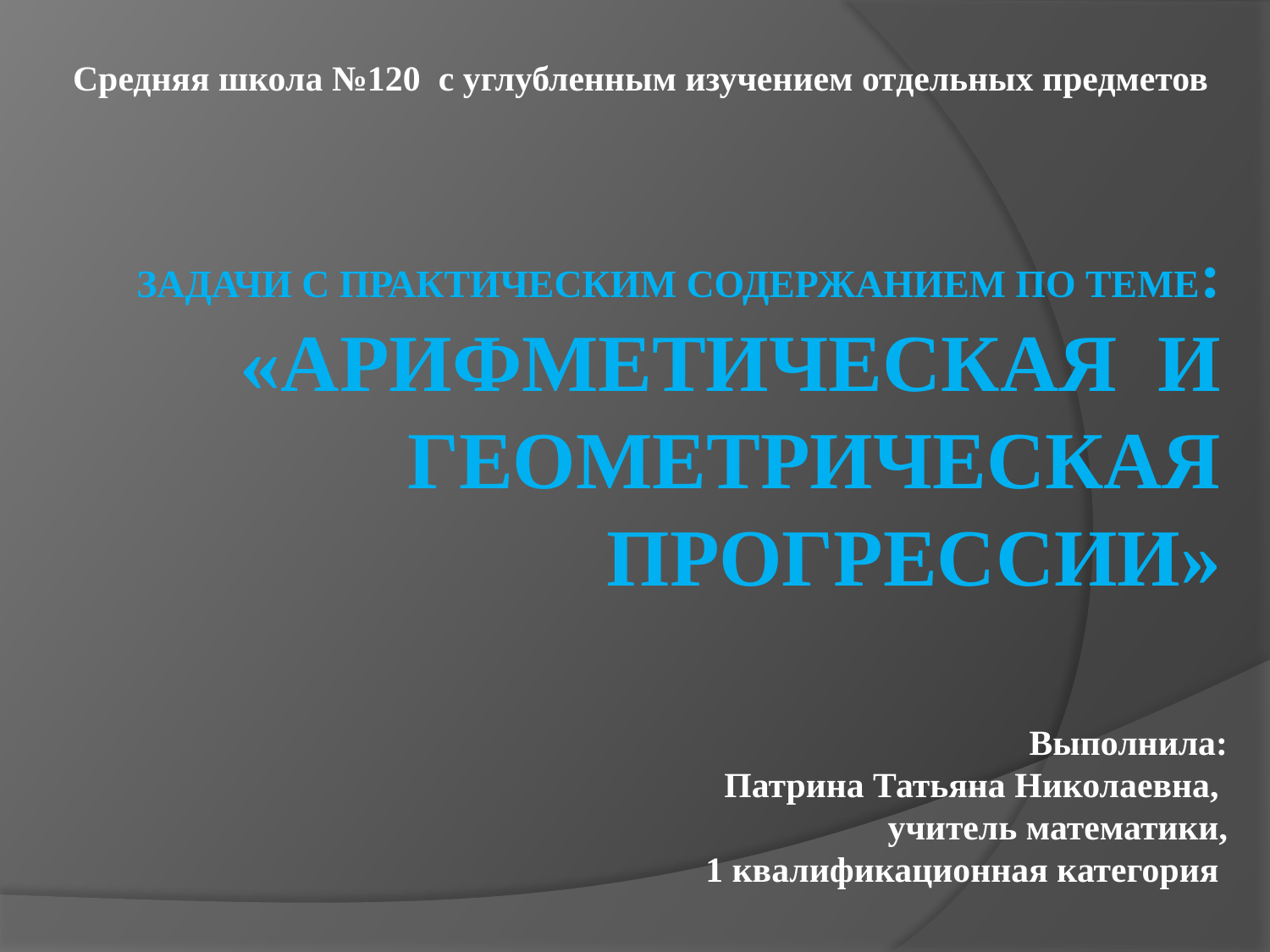

Средняя школа №120  с углубленным изучением отдельных предметов
# Задачи с практическим содержанием по теме: «Арифметическая  и геометрическая прогрессии»
Выполнила:
Патрина Татьяна Николаевна,
учитель математики,
1 квалификационная категория